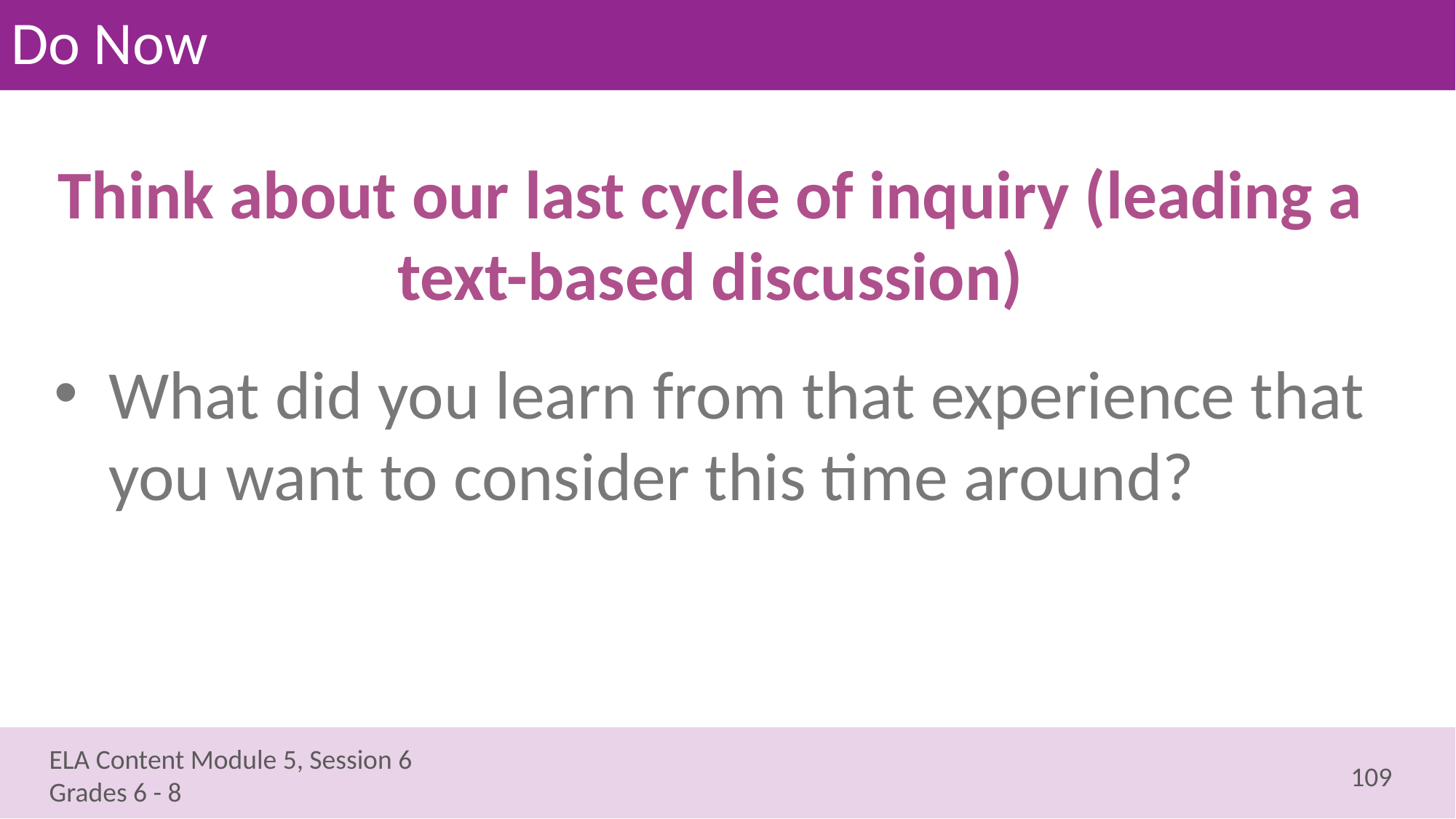

# Do Now
Think about our last cycle of inquiry (leading a text-based discussion)

What did you learn from that experience that you want to consider this time around?

109